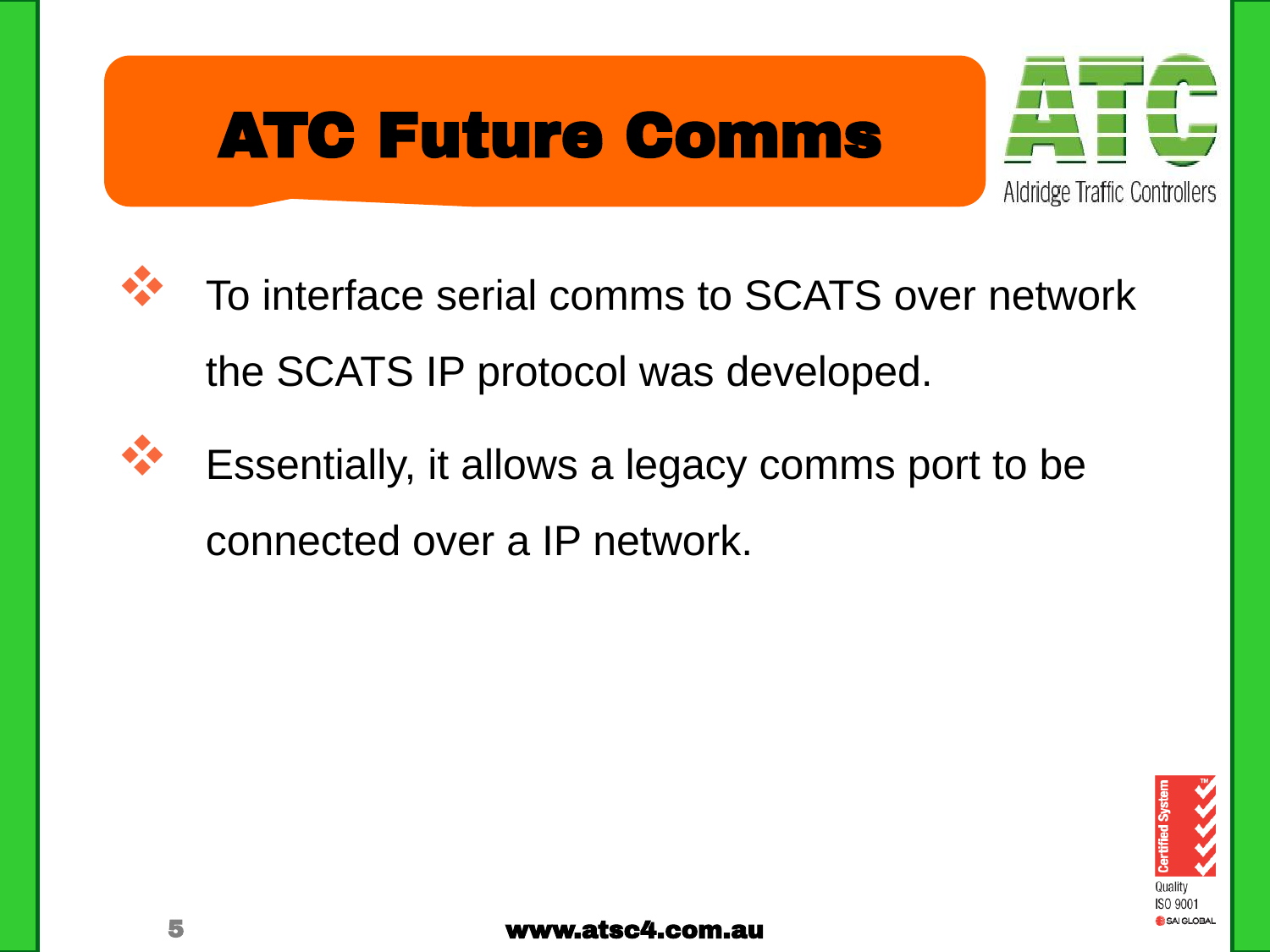

# ATC Future Comms
To interface serial comms to SCATS over network the SCATS IP protocol was developed.
Essentially, it allows a legacy comms port to be connected over a IP network.

www.atsc4.com.au
5